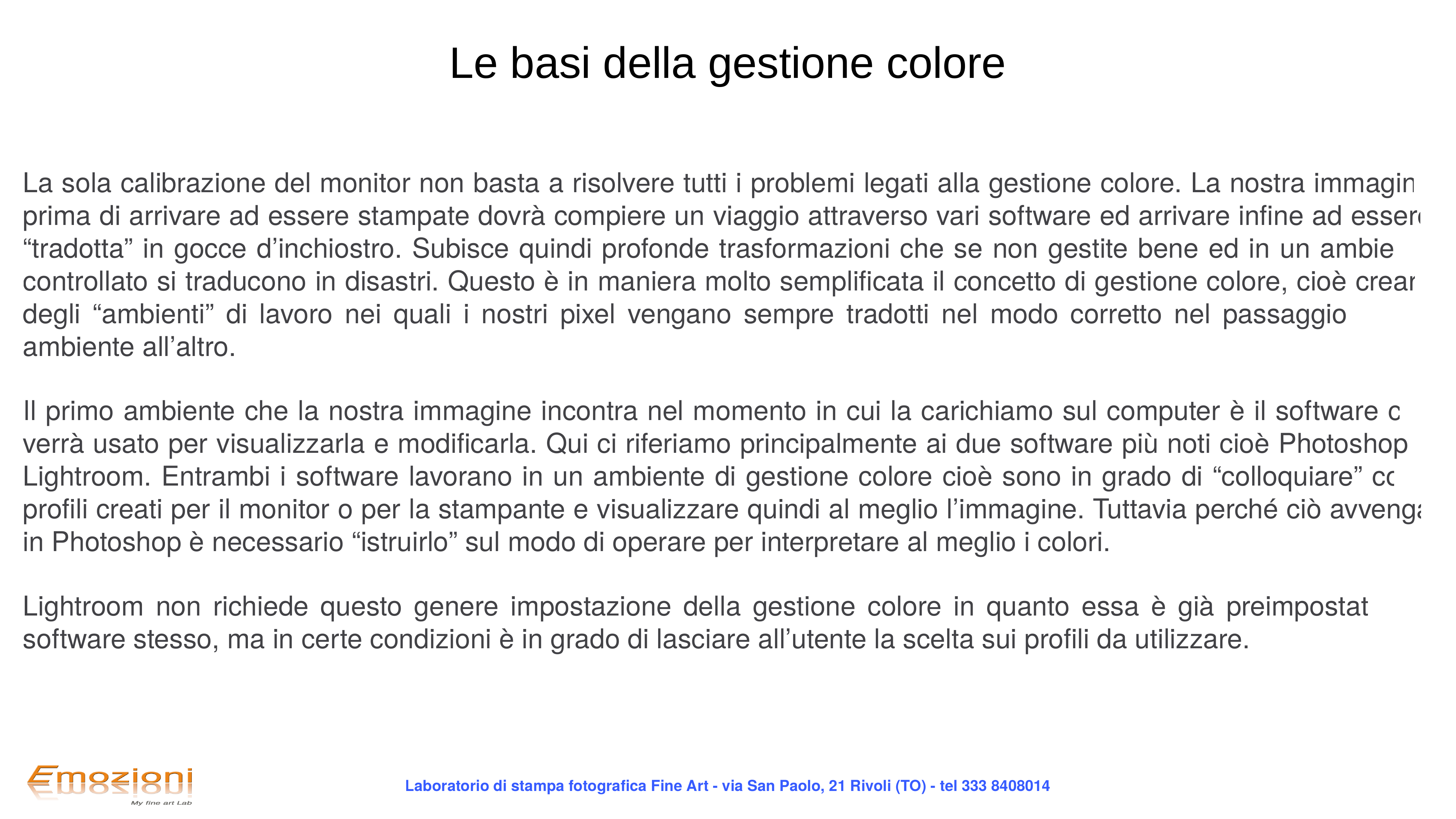

Le basi della gestione colore
La sola calibrazione del monitor non basta a risolvere tutti i problemi legati alla gestione colore. La nostra immagine prima di arrivare ad essere stampate dovrà compiere un viaggio attraverso vari software ed arrivare infine ad essere “tradotta” in gocce d’inchiostro. Subisce quindi profonde trasformazioni che se non gestite bene ed in un ambiente controllato si traducono in disastri. Questo è in maniera molto semplificata il concetto di gestione colore, cioè creare degli “ambienti” di lavoro nei quali i nostri pixel vengano sempre tradotti nel modo corretto nel passaggio da un ambiente all’altro.
Il primo ambiente che la nostra immagine incontra nel momento in cui la carichiamo sul computer è il software che verrà usato per visualizzarla e modificarla. Qui ci riferiamo principalmente ai due software più noti cioè Photoshop e Lightroom. Entrambi i software lavorano in un ambiente di gestione colore cioè sono in grado di “colloquiare” con i profili creati per il monitor o per la stampante e visualizzare quindi al meglio l’immagine. Tuttavia perché ciò avvenga in Photoshop è necessario “istruirlo” sul modo di operare per interpretare al meglio i colori.
Lightroom non richiede questo genere impostazione della gestione colore in quanto essa è già preimpostata nel software stesso, ma in certe condizioni è in grado di lasciare all’utente la scelta sui profili da utilizzare.